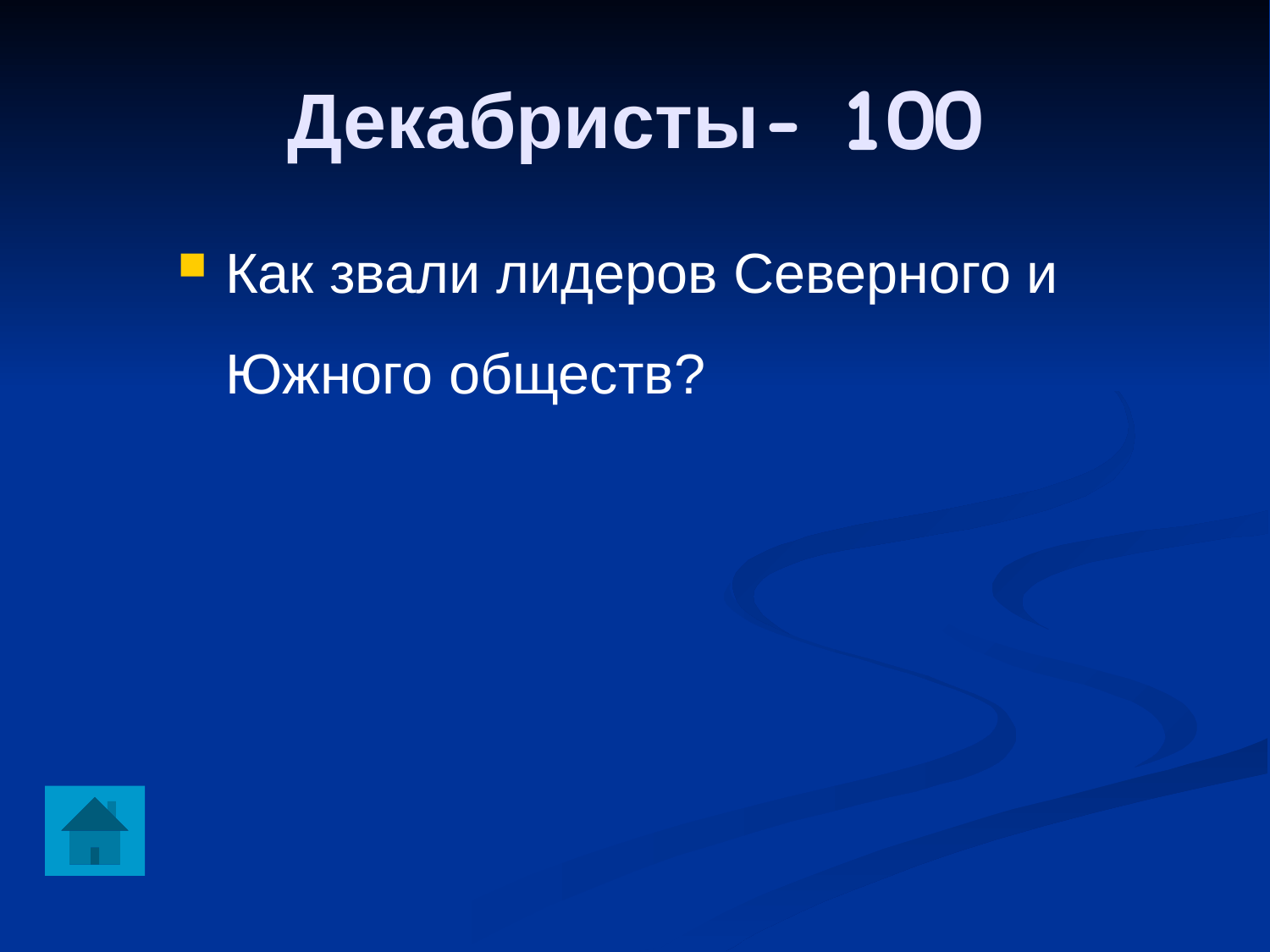

Декабристы- 100
Как звали лидеров Северного и Южного обществ?